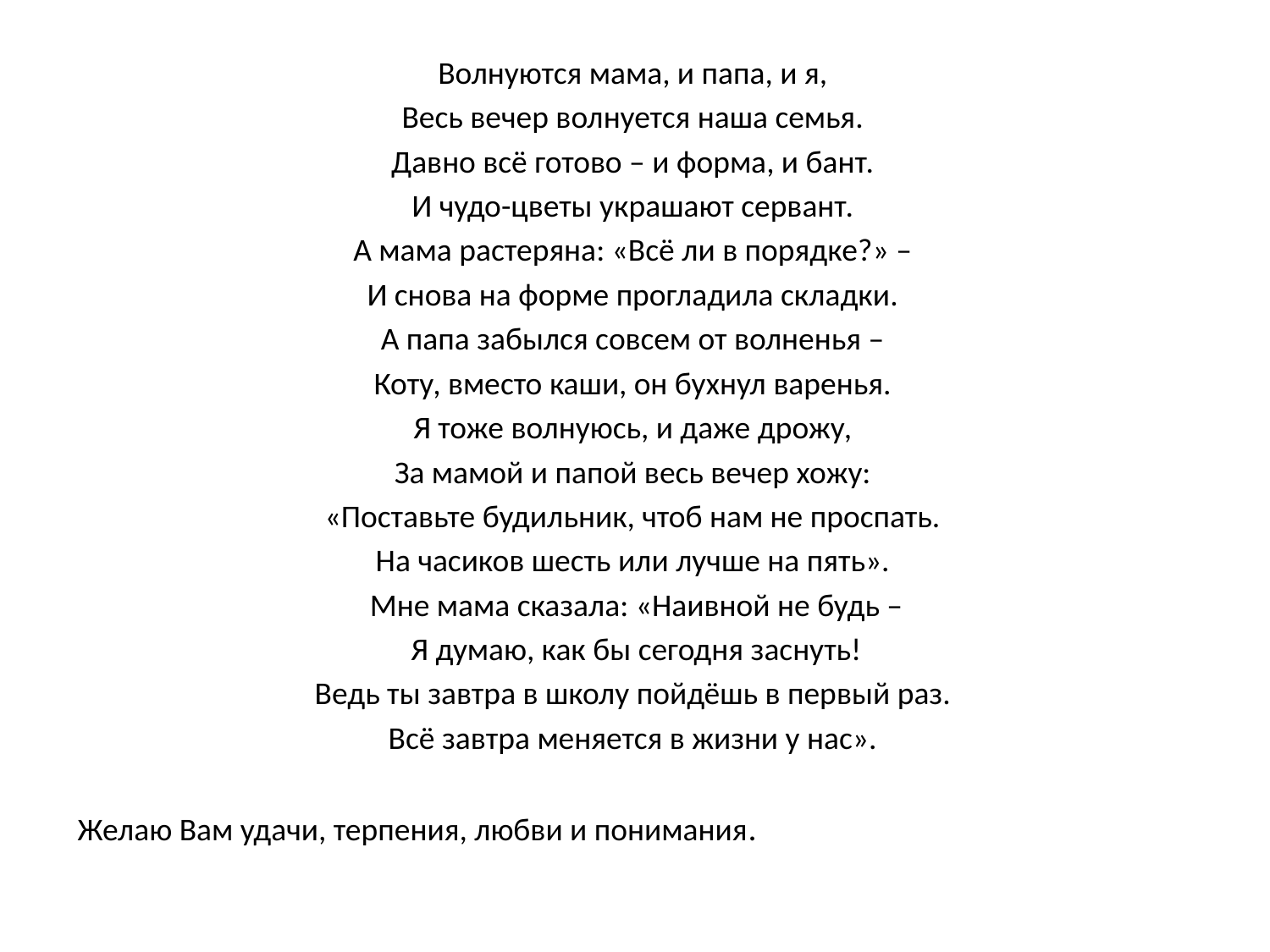

Волнуются мама, и папа, и я,
Весь вечер волнуется наша семья.
Давно всё готово – и форма, и бант.
И чудо-цветы украшают сервант.
А мама растеряна: «Всё ли в порядке?» –
И снова на форме прогладила складки.
А папа забылся совсем от волненья –
Коту, вместо каши, он бухнул варенья.
Я тоже волнуюсь, и даже дрожу,
За мамой и папой весь вечер хожу:
«Поставьте будильник, чтоб нам не проспать.
На часиков шесть или лучше на пять».
Мне мама сказала: «Наивной не будь –
 Я думаю, как бы сегодня заснуть!
Ведь ты завтра в школу пойдёшь в первый раз.
Всё завтра меняется в жизни у нас».

Желаю Вам удачи, терпения, любви и понимания.